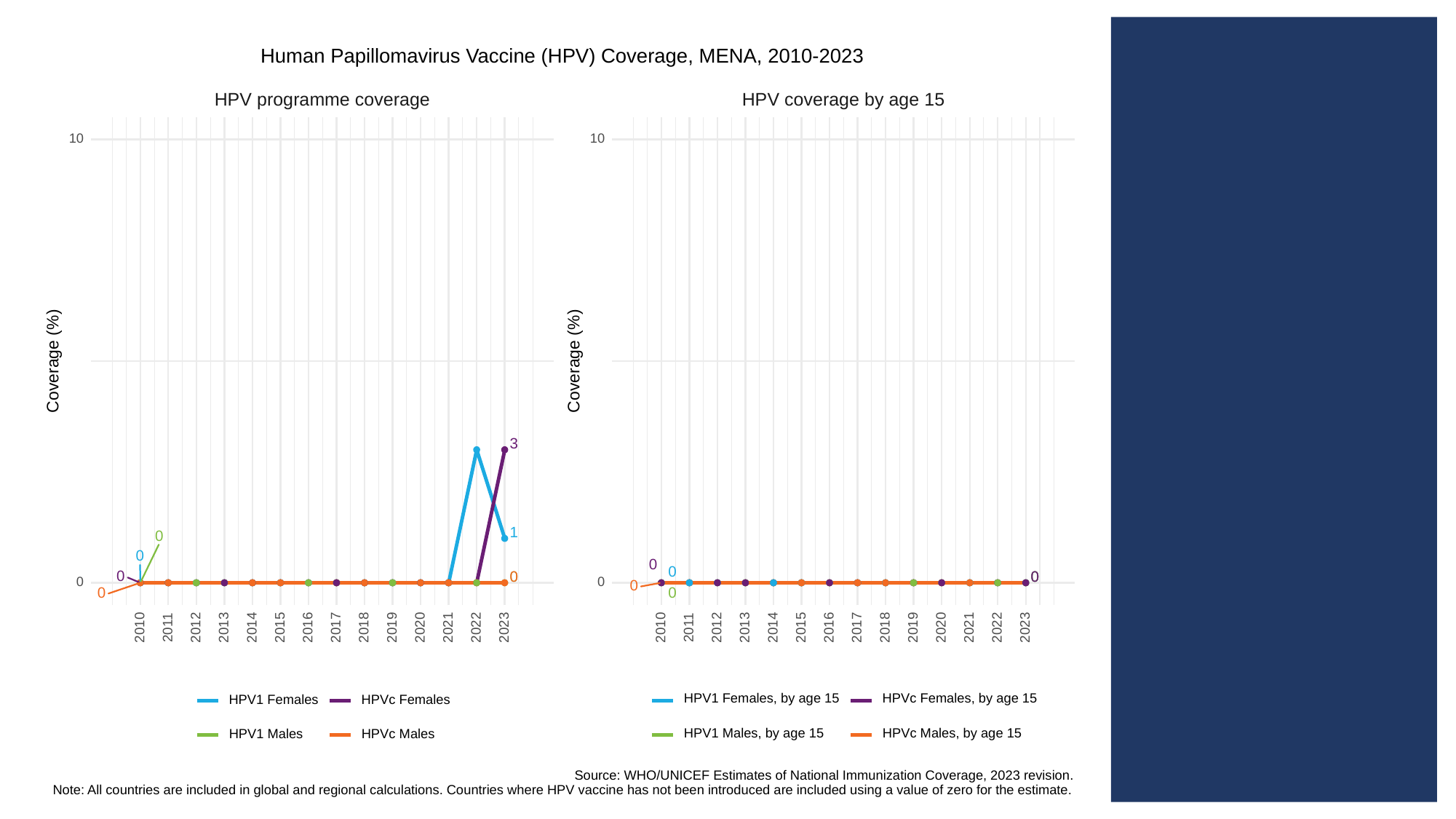

#

Human Papillomavirus Vaccine (HPV) Coverage, MENA, 2010-2023
HPV coverage by age 15
HPV programme coverage

10
10

Coverage (%)
Coverage (%)

3

1
0

0
0

0
0
0
0
0
0
0
0

0
0

0

0
0
2013
2023
2013
2023
2010
2011
2012
2014
2015
2016
2017
2018
2019
2020
2021
2022
2010
2011
2012
2014
2015
2016
2017
2018
2019
2020
2021
2022
HPV1 Females, by age 15
HPVc Females, by age 15
HPV1 Females
HPVc Females

HPV1 Males, by age 15
HPVc Males, by age 15
HPV1 Males
HPVc Males

Source: WHO/UNICEF Estimates of National Immunization Coverage, 2023 revision.
Note: All countries are included in global and regional calculations. Countries where HPV vaccine has not been introduced are included using a value of zero for the estimate.